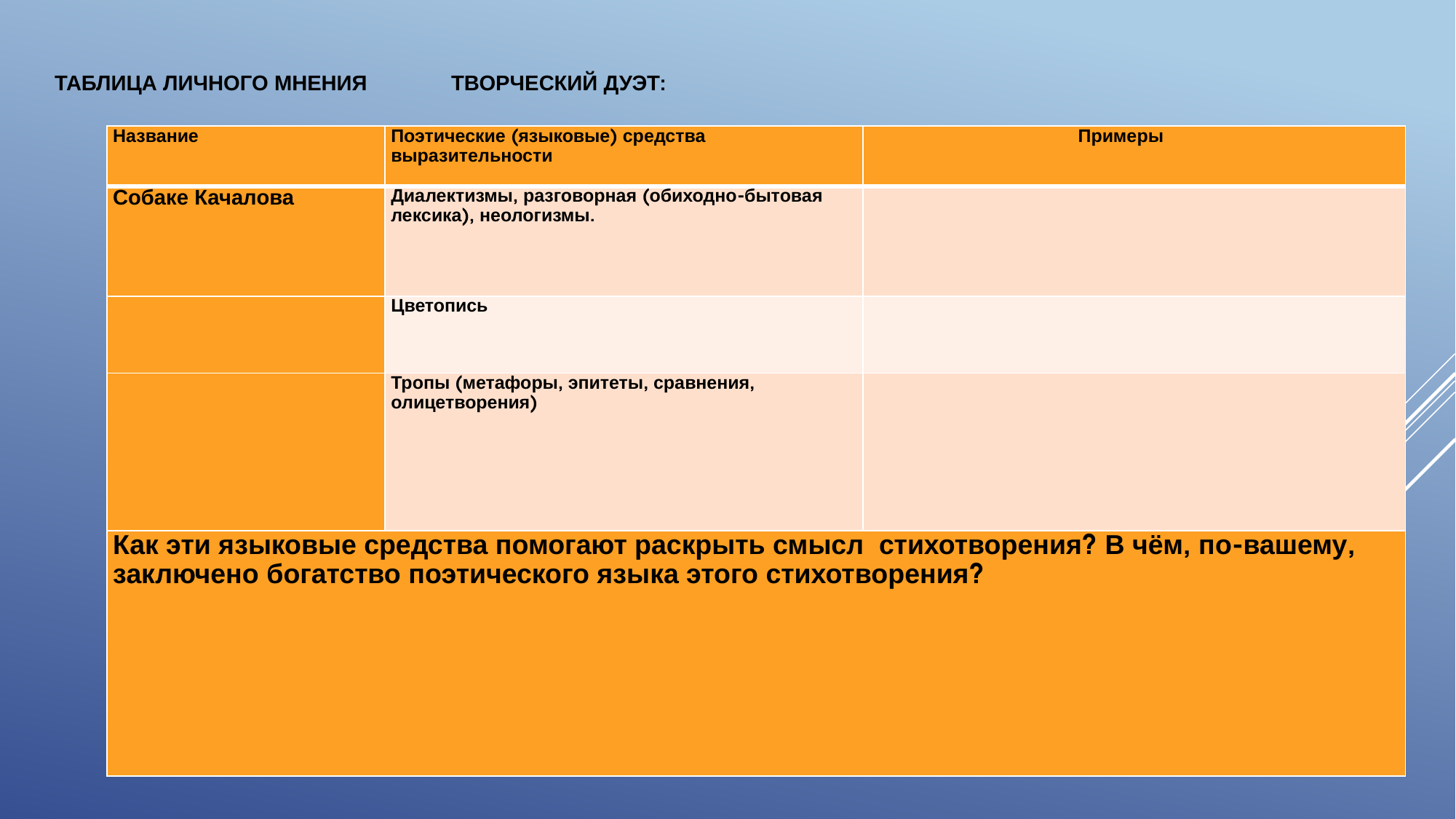

# Таблица личного мнения              Творческий дуэт:
| Название | Поэтические (языковые) средства выразительности | Примеры |
| --- | --- | --- |
| Собаке Качалова | Диалектизмы, разговорная (обиходно-бытовая лексика), неологизмы. |  |
|  | Цветопись |  |
|  | Тропы (метафоры, эпитеты, сравнения, олицетворения) |  |
| Как эти языковые средства помогают раскрыть смысл стихотворения? В чём, по-вашему, заключено богатство поэтического языка этого стихотворения? |  |  |